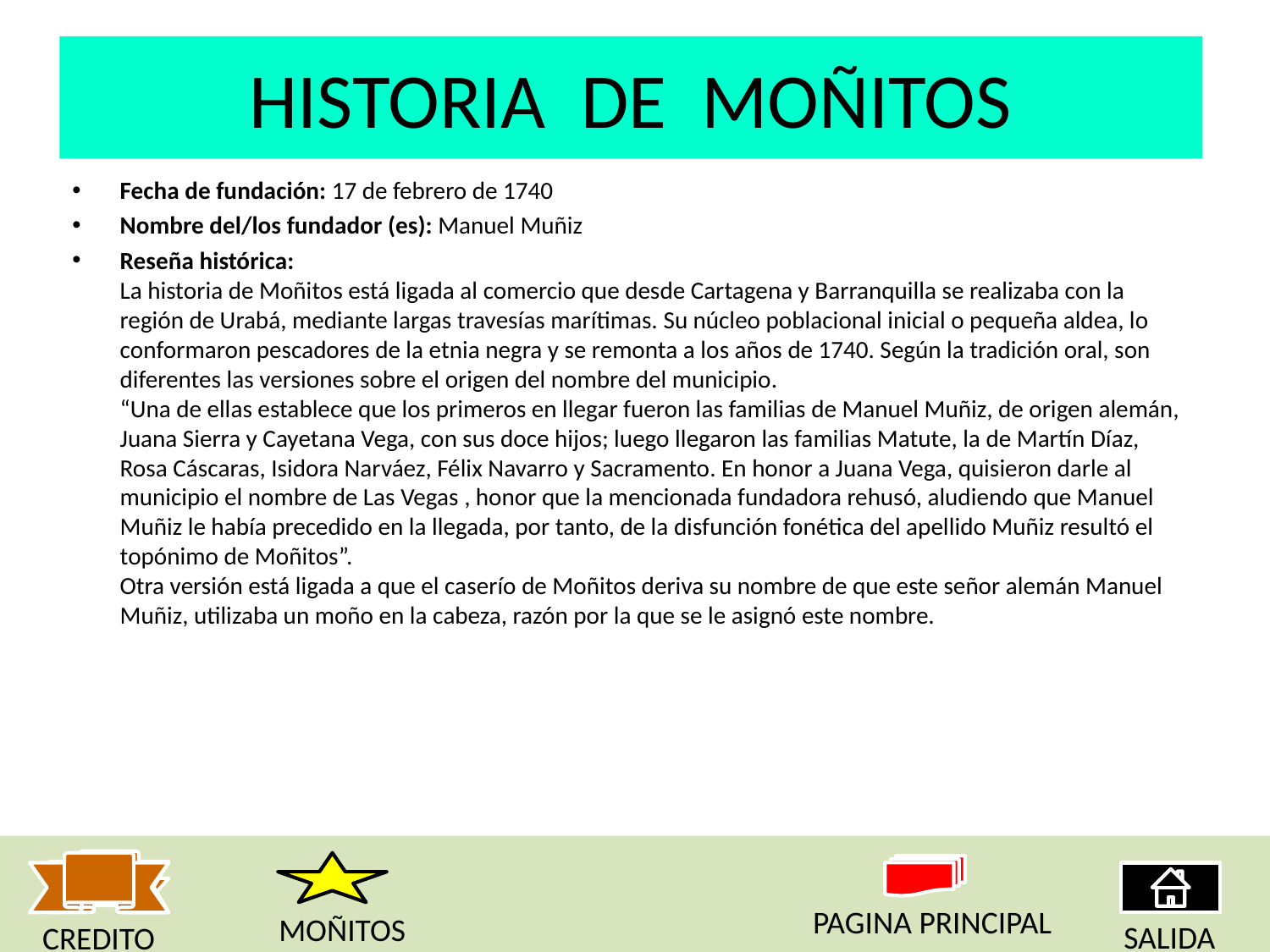

# HISTORIA  DE  MOÑITOS
Fecha de fundación: 17 de febrero de 1740
Nombre del/los fundador (es): Manuel Muñiz
Reseña histórica:
La historia de Moñitos está ligada al comercio que desde Cartagena y Barranquilla se realizaba con la región de Urabá, mediante largas travesías marítimas. Su núcleo poblacional inicial o pequeña aldea, lo conformaron pescadores de la etnia negra y se remonta a los años de 1740. Según la tradición oral, son diferentes las versiones sobre el origen del nombre del municipio.
“Una de ellas establece que los primeros en llegar fueron las familias de Manuel Muñiz, de origen alemán, Juana Sierra y Cayetana Vega, con sus doce hijos; luego llegaron las familias Matute, la de Martín Díaz, Rosa Cáscaras, Isidora Narváez, Félix Navarro y Sacramento. En honor a Juana Vega, quisieron darle al municipio el nombre de Las Vegas , honor que la mencionada fundadora rehusó, aludiendo que Manuel Muñiz le había precedido en la llegada, por tanto, de la disfunción fonética del apellido Muñiz resultó el topónimo de Moñitos”.
Otra versión está ligada a que el caserío de Moñitos deriva su nombre de que este señor alemán Manuel Muñiz, utilizaba un moño en la cabeza, razón por la que se le asignó este nombre.

PAGINA PRINCIPAL
MOÑITOS
SALIDA
CREDITO